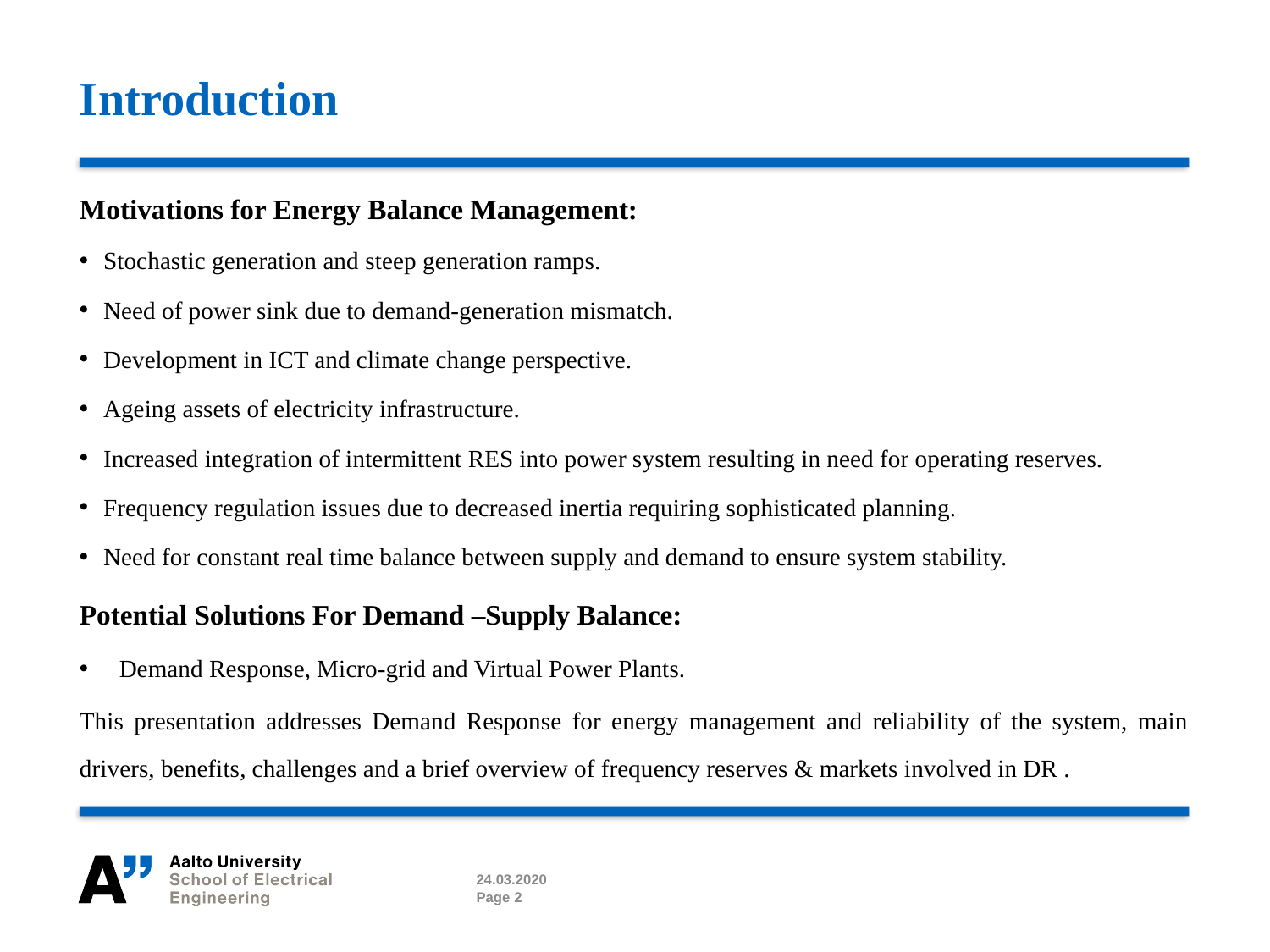

# Introduction
Motivations for Energy Balance Management:
Stochastic generation and steep generation ramps.
Need of power sink due to demand-generation mismatch.
Development in ICT and climate change perspective.
Ageing assets of electricity infrastructure.
Increased integration of intermittent RES into power system resulting in need for operating reserves.
Frequency regulation issues due to decreased inertia requiring sophisticated planning.
Need for constant real time balance between supply and demand to ensure system stability.
Potential Solutions For Demand –Supply Balance:
Demand Response, Micro-grid and Virtual Power Plants.
This presentation addresses Demand Response for energy management and reliability of the system, main drivers, benefits, challenges and a brief overview of frequency reserves & markets involved in DR .

24.03.2020
Page 2